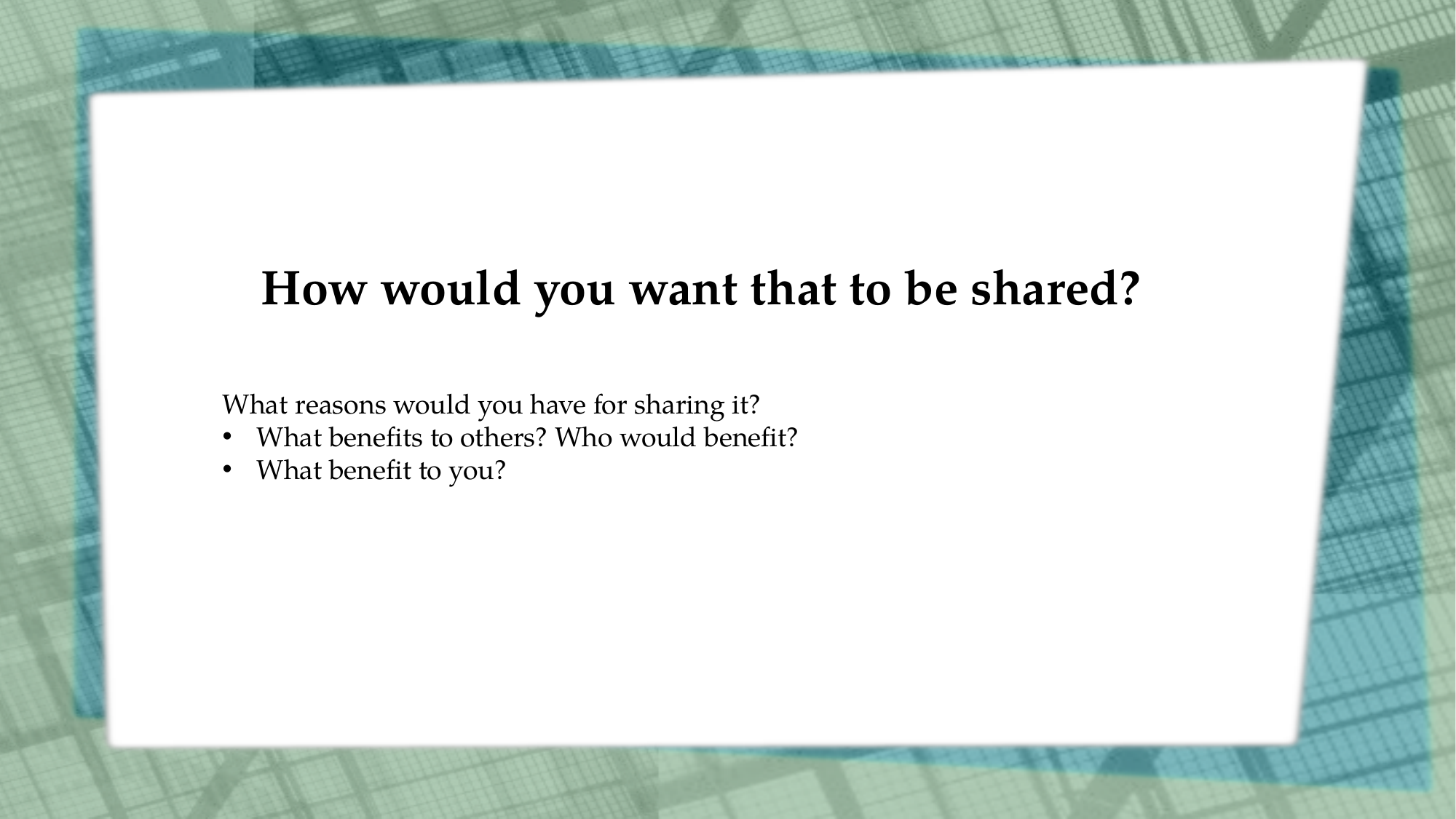

# How would you want that to be shared?
What reasons would you have for sharing it?
What benefits to others? Who would benefit?
What benefit to you?